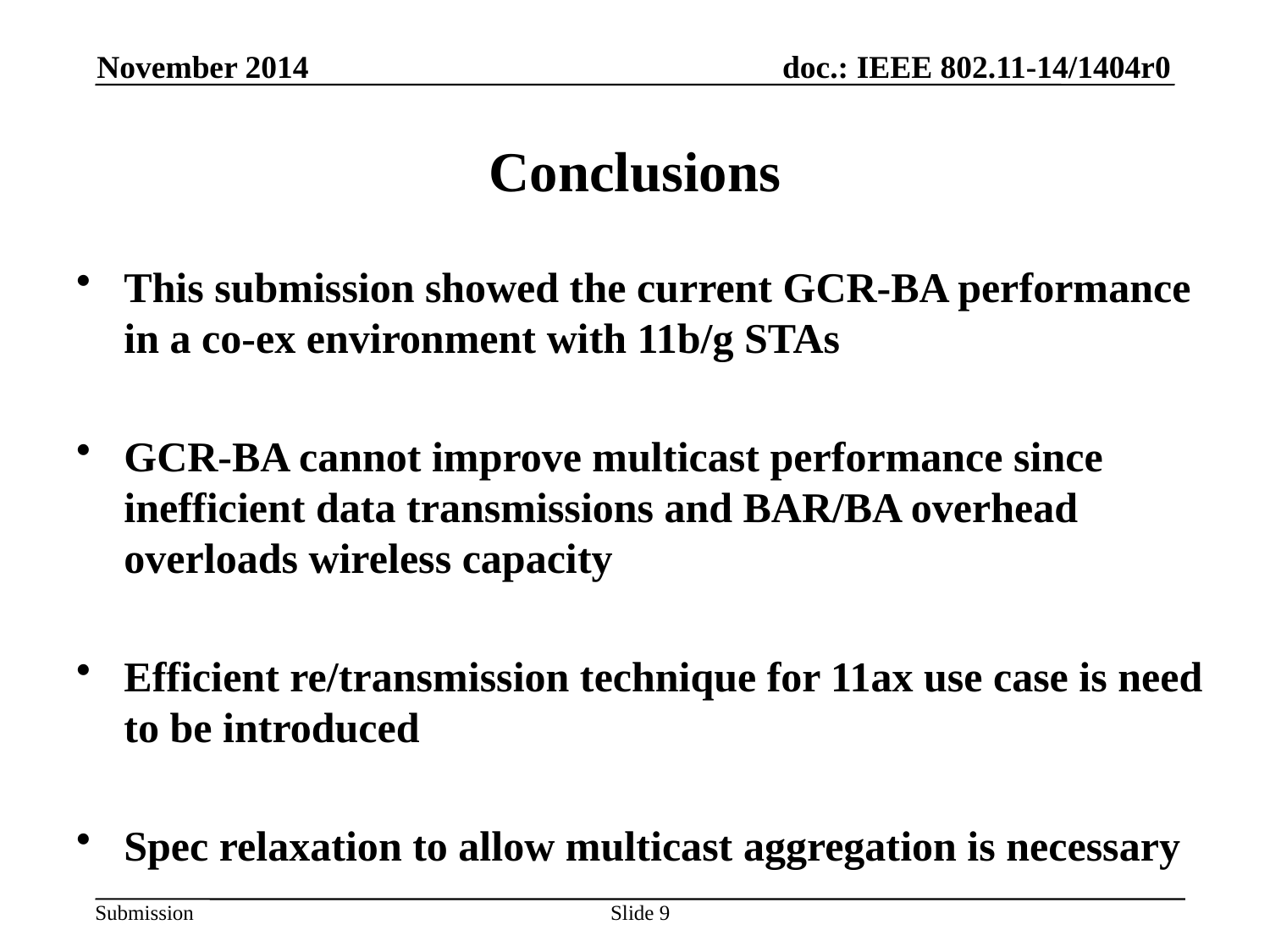

November 2014
# Conclusions
This submission showed the current GCR-BA performance in a co-ex environment with 11b/g STAs

GCR-BA cannot improve multicast performance since  inefficient data transmissions and BAR/BA overhead overloads wireless capacity

Efficient re/transmission technique for 11ax use case is need to be introduced

Spec relaxation to allow multicast aggregation is necessary
Slide 9
Eisuke Sakai, Sony Corporation